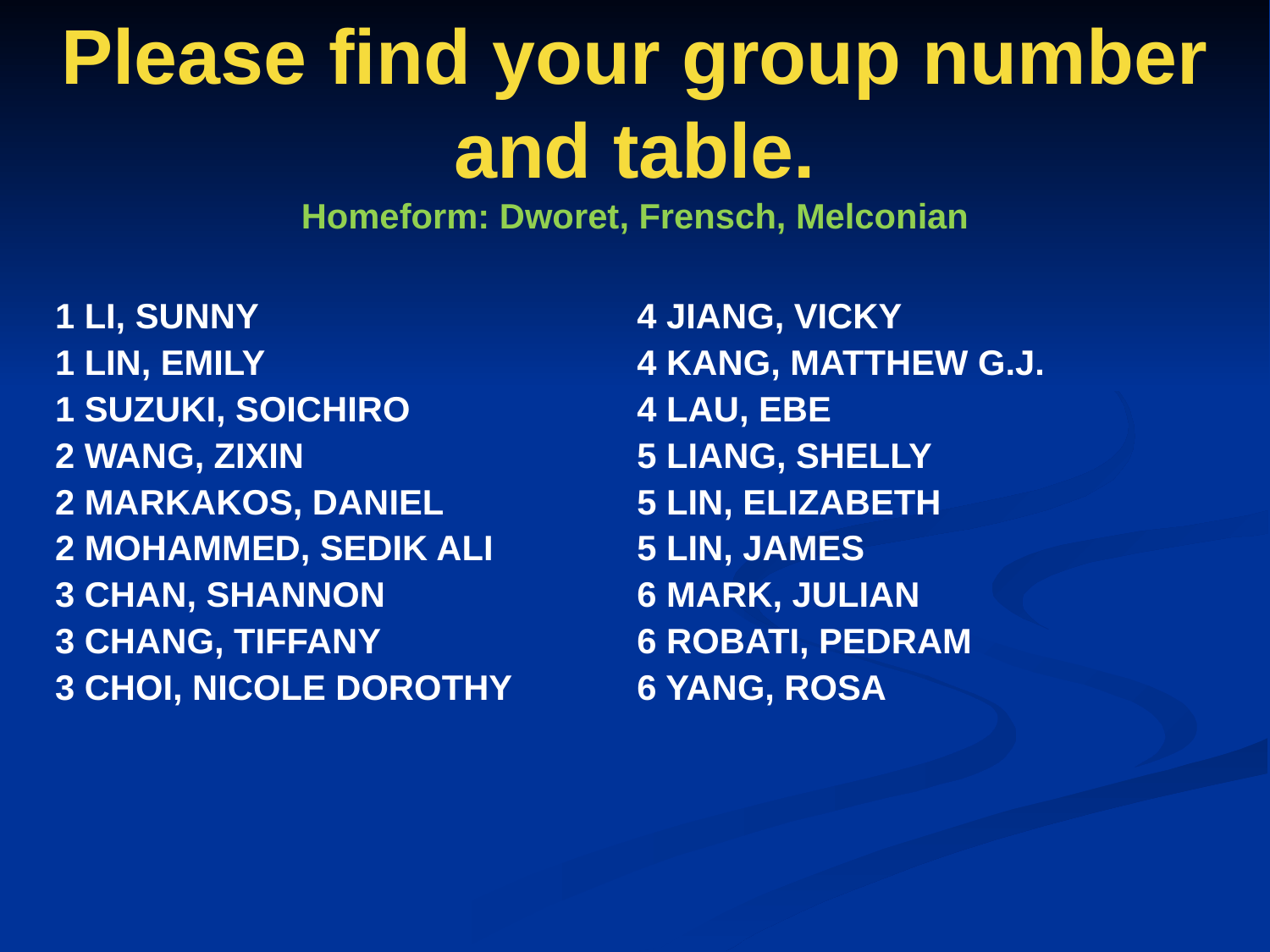

# Please find your group number and table. Homeform: Dworet, Frensch, Melconian
| 1 LI, SUNNY 1 LIN, EMILY 1 SUZUKI, SOICHIRO 2 WANG, ZIXIN 2 MARKAKOS, DANIEL 2 MOHAMMED, SEDIK ALI 3 CHAN, SHANNON 3 CHANG, TIFFANY 3 CHOI, NICOLE DOROTHY | 4 JIANG, VICKY 4 KANG, MATTHEW G.J. 4 LAU, EBE 5 LIANG, SHELLY 5 LIN, ELIZABETH 5 LIN, JAMES 6 MARK, JULIAN 6 ROBATI, PEDRAM 6 YANG, ROSA |
| --- | --- |